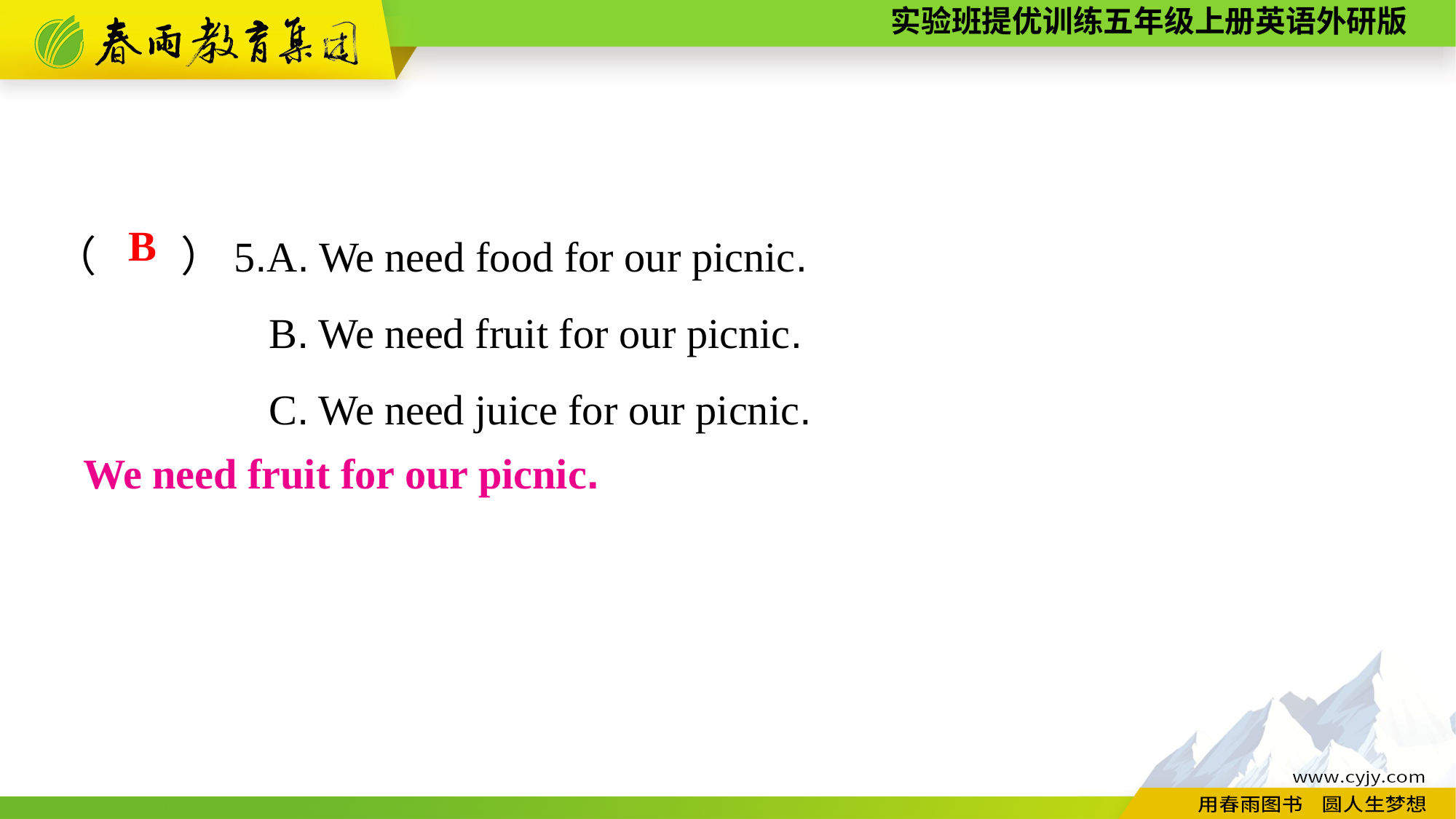

（　　）5.A. We need food for our picnic.
B. We need fruit for our picnic.
C. We need juice for our picnic.
B
We need fruit for our picnic.